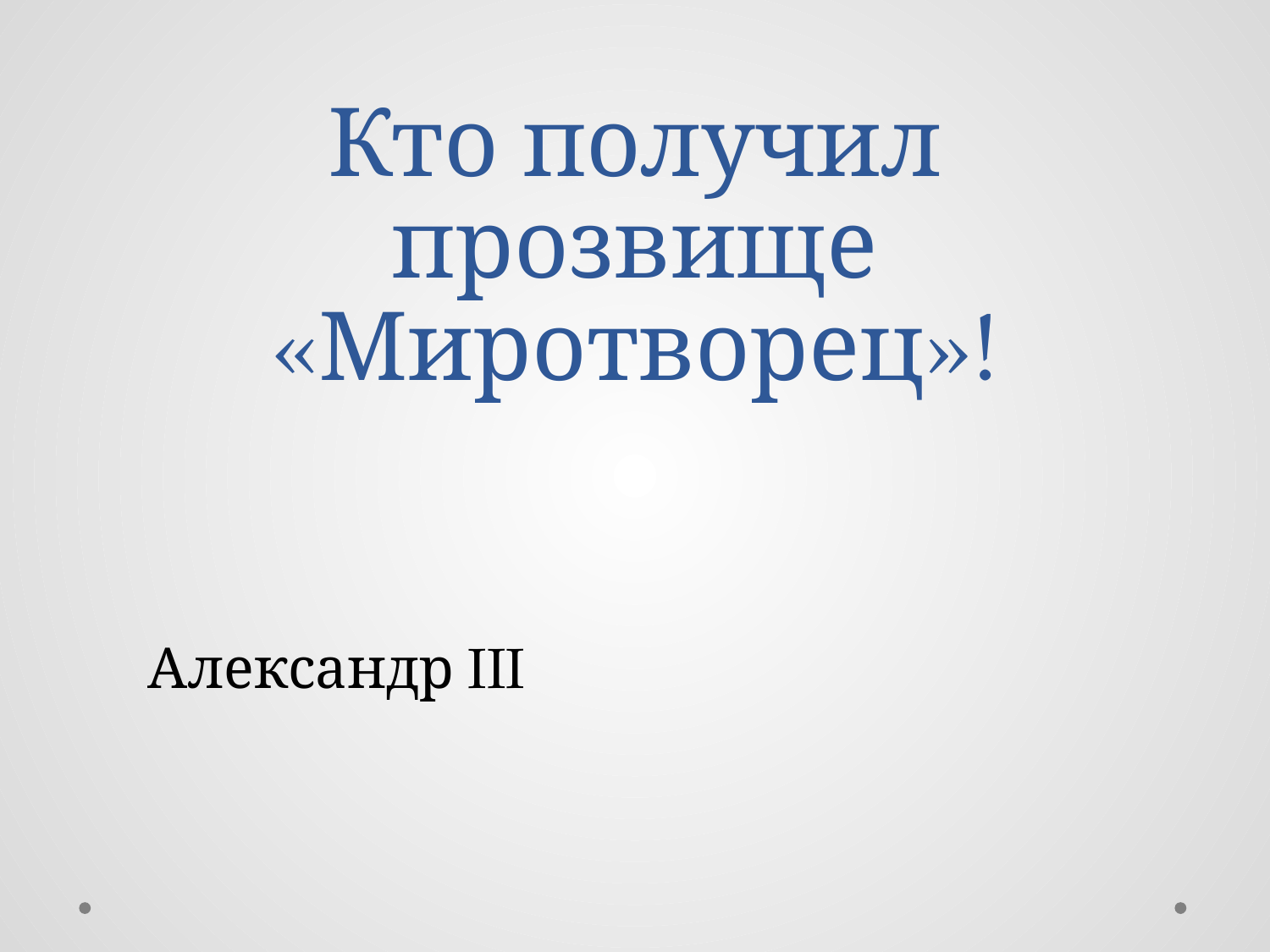

# Кто получил прозвище «Миротворец»!

Александр III